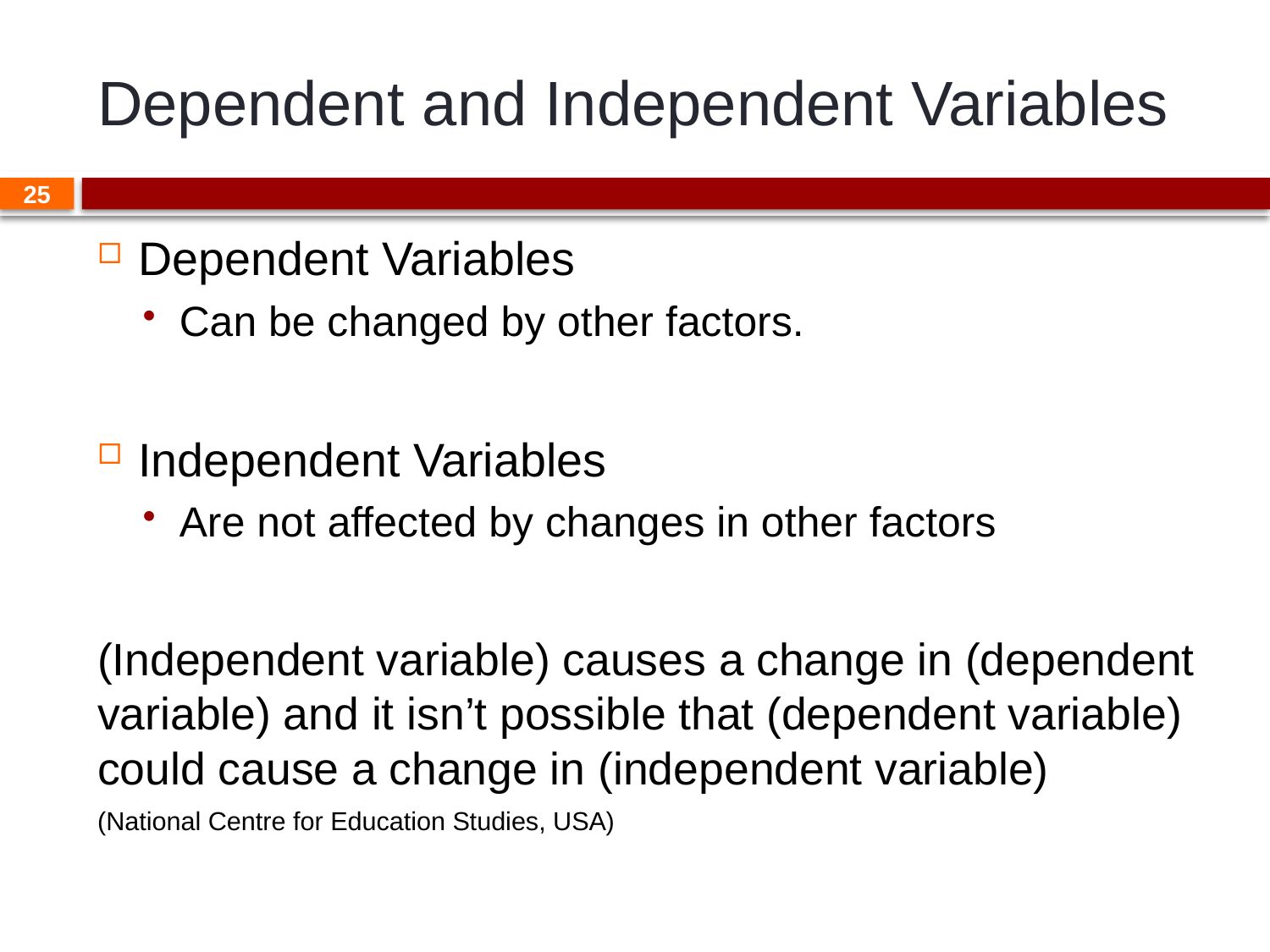

# Dependent and Independent Variables
25
Dependent Variables
Can be changed by other factors.

Independent Variables
Are not affected by changes in other factors

(Independent variable) causes a change in (dependent variable) and it isn’t possible that (dependent variable) could cause a change in (independent variable)
(National Centre for Education Studies, USA)